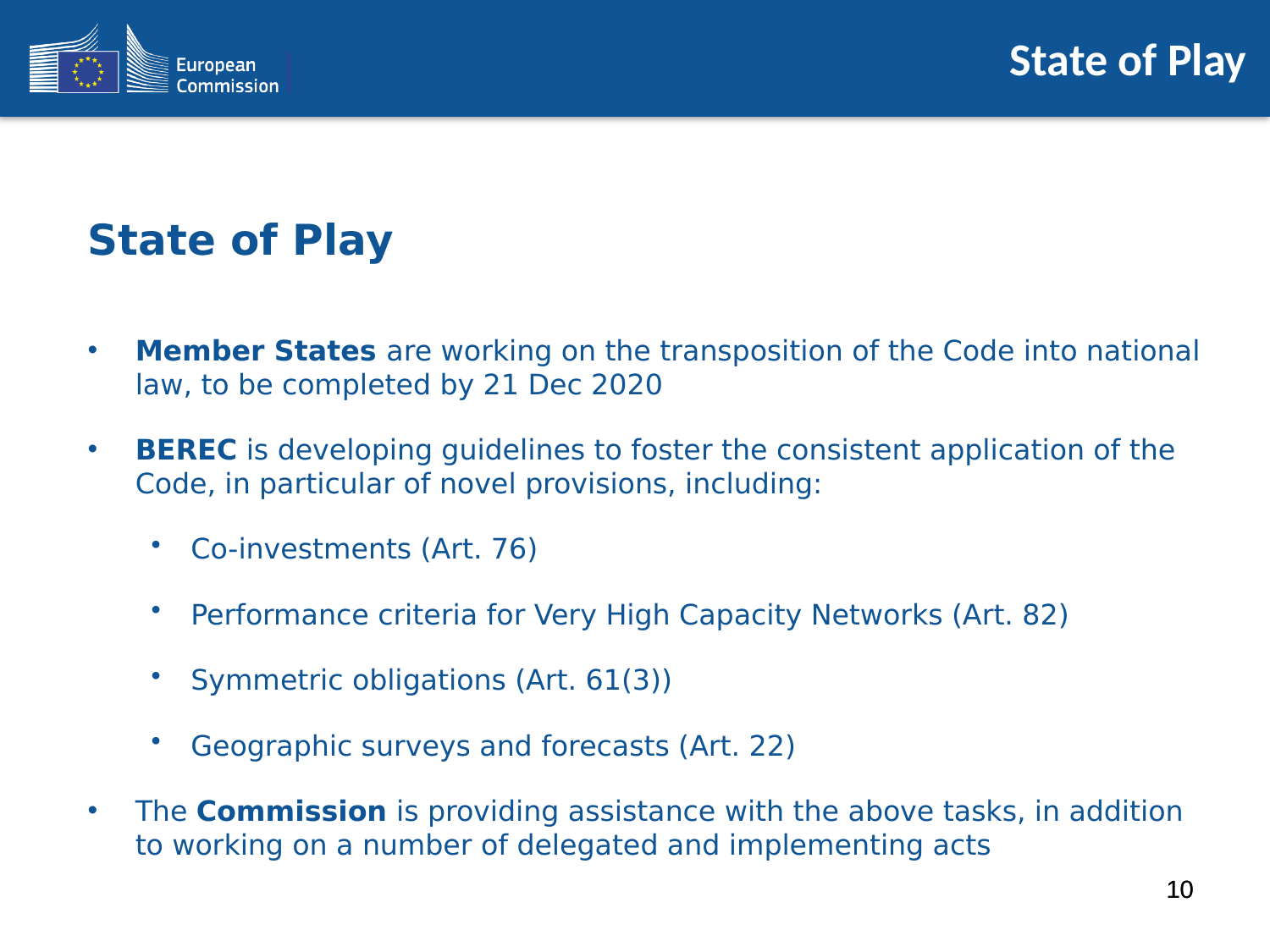

# State of Play
State of Play
Member States are working on the transposition of the Code into national law, to be completed by 21 Dec 2020
BEREC is developing guidelines to foster the consistent application of the Code, in particular of novel provisions, including:
Co-investments (Art. 76)
Performance criteria for Very High Capacity Networks (Art. 82)
Symmetric obligations (Art. 61(3))
Geographic surveys and forecasts (Art. 22)
The Commission is providing assistance with the above tasks, in addition to working on a number of delegated and implementing acts

10
10